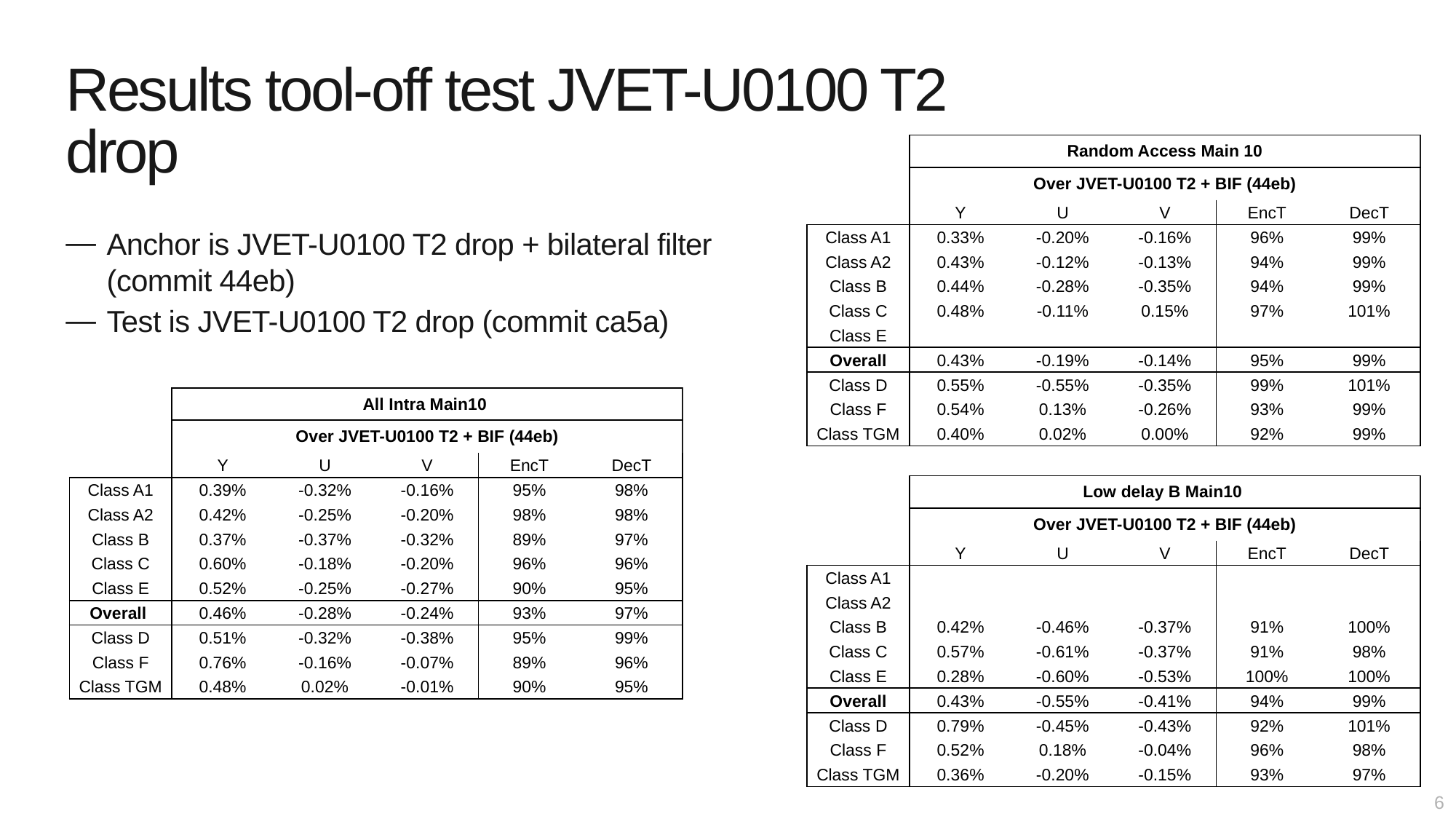

# Results tool-off test JVET-U0100 T2 drop
|  | Random Access Main 10 |  |  |  |  |
| --- | --- | --- | --- | --- | --- |
|  | Over JVET-U0100 T2 + BIF (44eb) |  |  |  |  |
|  | Y | U | V | EncT | DecT |
| Class A1 | 0.33% | -0.20% | -0.16% | 96% | 99% |
| Class A2 | 0.43% | -0.12% | -0.13% | 94% | 99% |
| Class B | 0.44% | -0.28% | -0.35% | 94% | 99% |
| Class C | 0.48% | -0.11% | 0.15% | 97% | 101% |
| Class E |  |  |  |  |  |
| Overall | 0.43% | -0.19% | -0.14% | 95% | 99% |
| Class D | 0.55% | -0.55% | -0.35% | 99% | 101% |
| Class F | 0.54% | 0.13% | -0.26% | 93% | 99% |
| Class TGM | 0.40% | 0.02% | 0.00% | 92% | 99% |
Anchor is JVET-U0100 T2 drop + bilateral filter (commit 44eb)
Test is JVET-U0100 T2 drop (commit ca5a)
|  | All Intra Main10 |  |  |  |  |
| --- | --- | --- | --- | --- | --- |
|  | Over JVET-U0100 T2 + BIF (44eb) |  |  |  |  |
|  | Y | U | V | EncT | DecT |
| Class A1 | 0.39% | -0.32% | -0.16% | 95% | 98% |
| Class A2 | 0.42% | -0.25% | -0.20% | 98% | 98% |
| Class B | 0.37% | -0.37% | -0.32% | 89% | 97% |
| Class C | 0.60% | -0.18% | -0.20% | 96% | 96% |
| Class E | 0.52% | -0.25% | -0.27% | 90% | 95% |
| Overall | 0.46% | -0.28% | -0.24% | 93% | 97% |
| Class D | 0.51% | -0.32% | -0.38% | 95% | 99% |
| Class F | 0.76% | -0.16% | -0.07% | 89% | 96% |
| Class TGM | 0.48% | 0.02% | -0.01% | 90% | 95% |
|  | Low delay B Main10 |  |  |  |  |
| --- | --- | --- | --- | --- | --- |
|  | Over JVET-U0100 T2 + BIF (44eb) |  |  |  |  |
|  | Y | U | V | EncT | DecT |
| Class A1 |  |  |  |  |  |
| Class A2 |  |  |  |  |  |
| Class B | 0.42% | -0.46% | -0.37% | 91% | 100% |
| Class C | 0.57% | -0.61% | -0.37% | 91% | 98% |
| Class E | 0.28% | -0.60% | -0.53% | 100% | 100% |
| Overall | 0.43% | -0.55% | -0.41% | 94% | 99% |
| Class D | 0.79% | -0.45% | -0.43% | 92% | 101% |
| Class F | 0.52% | 0.18% | -0.04% | 96% | 98% |
| Class TGM | 0.36% | -0.20% | -0.15% | 93% | 97% |
6